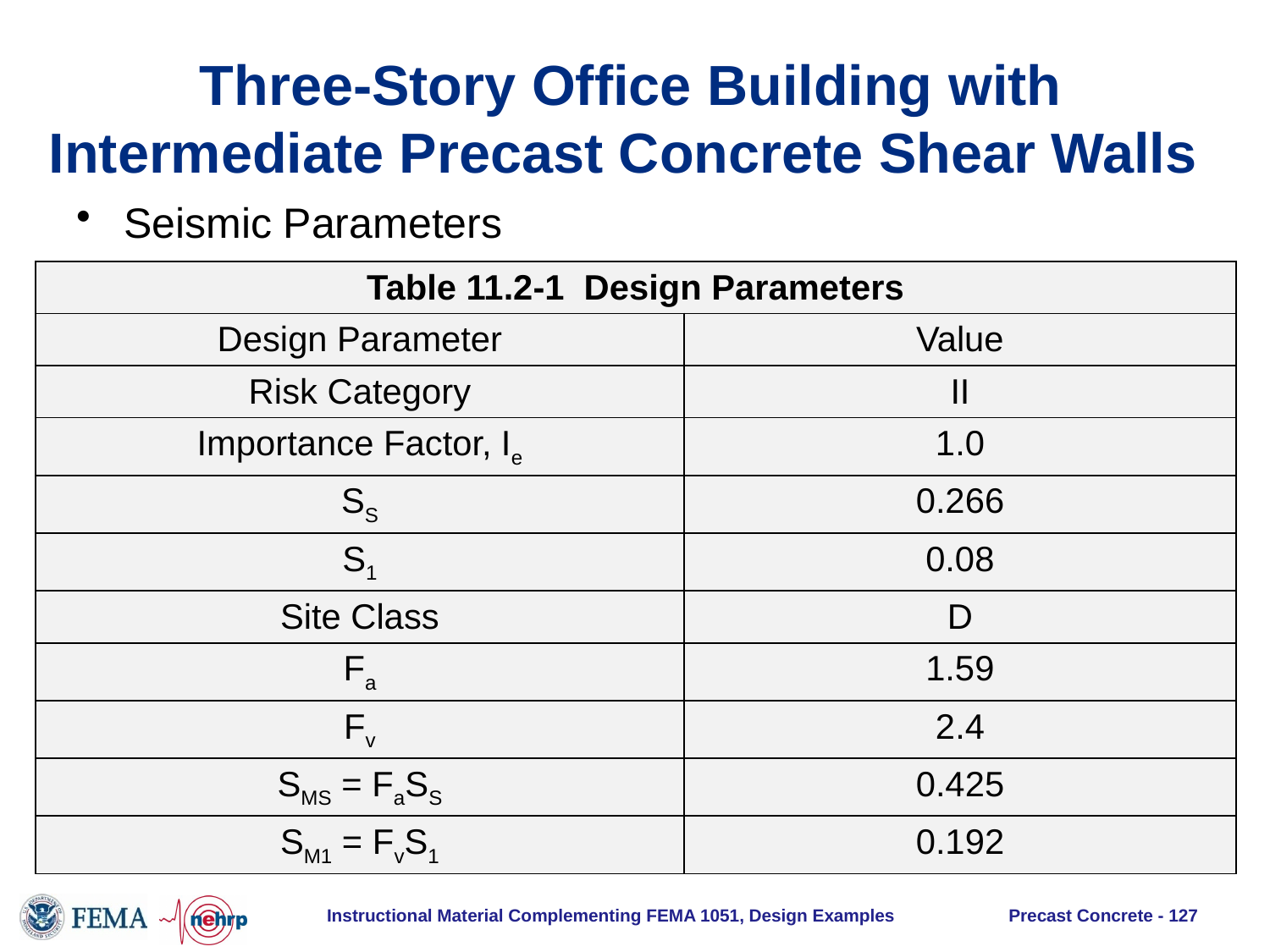

# Three-Story Office Building with Intermediate Precast Concrete Shear Walls
Seismic Parameters
| Table 11.2-1 Design Parameters |  |
| --- | --- |
| Design Parameter | Value |
| Risk Category | II |
| Importance Factor, Ie | 1.0 |
| SS | 0.266 |
| S1 | 0.08 |
| Site Class | D |
| Fa | 1.59 |
| Fv | 2.4 |
| SMS = FaSS | 0.425 |
| SM1 = FvS1 | 0.192 |